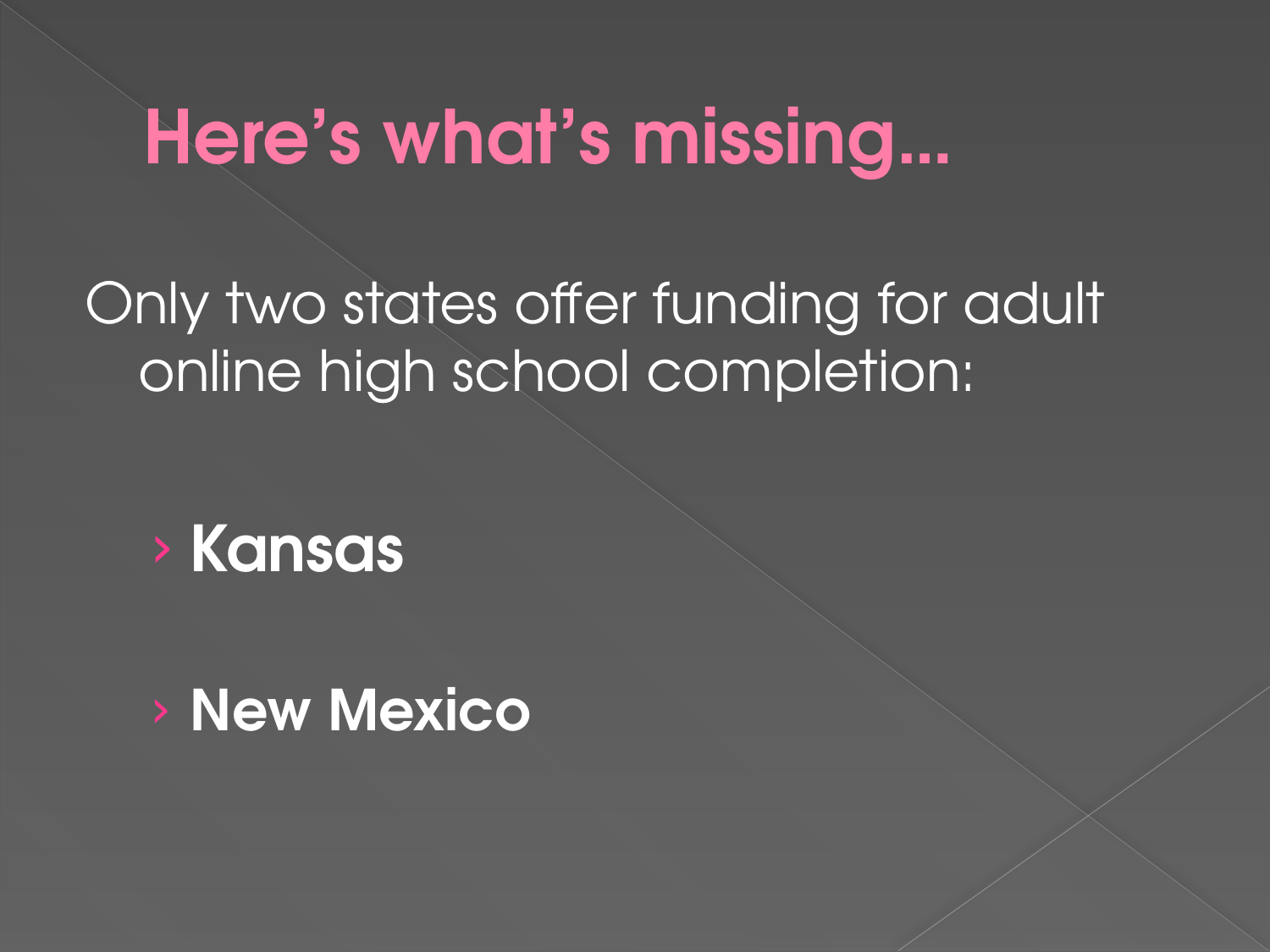

# Here’s what’s missing…
Only two states offer funding for adult online high school completion:

Kansas

New Mexico